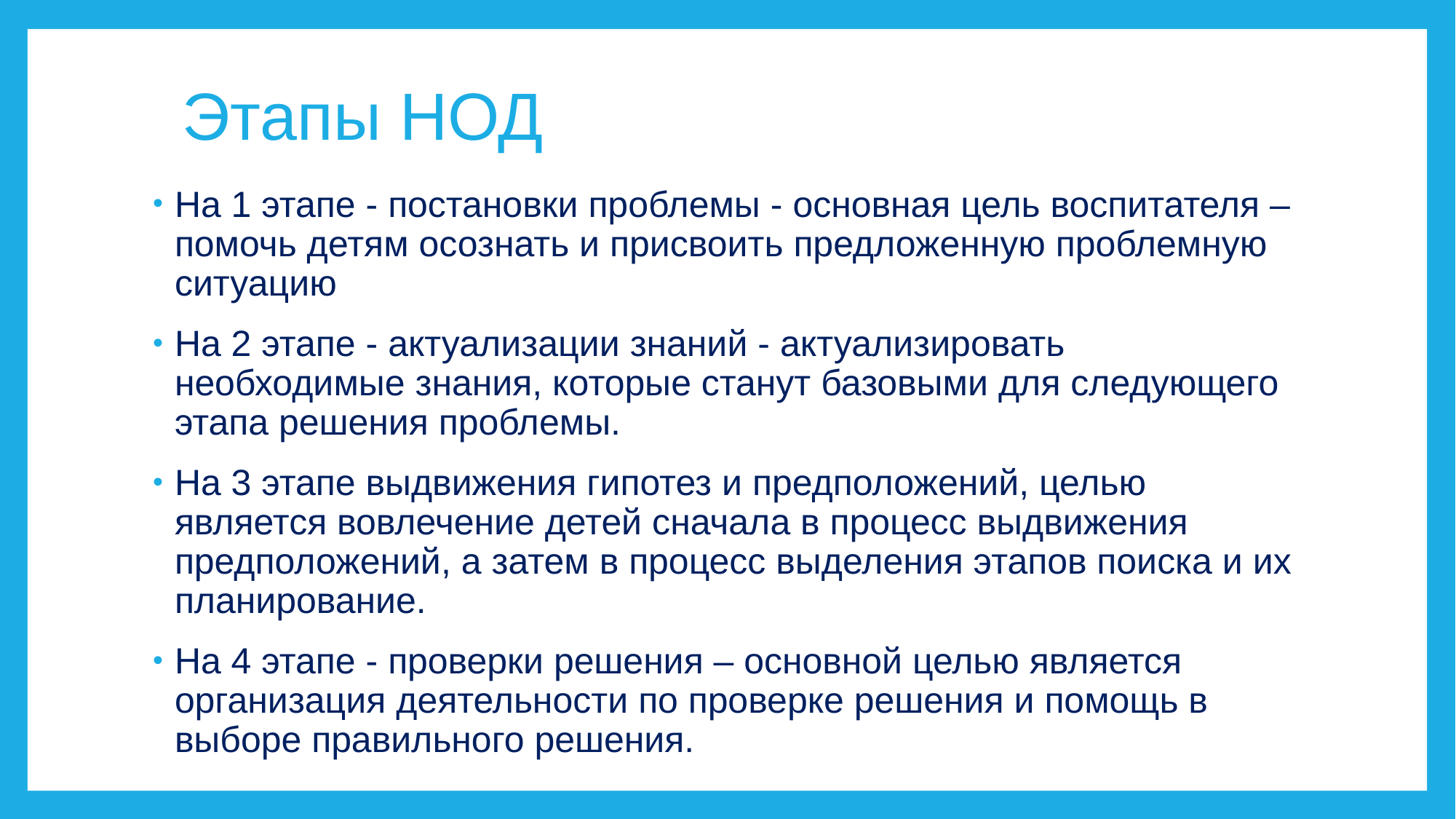

# Этапы НОД
На 1 этапе - постановки проблемы - основная цель воспитателя – помочь детям осознать и присвоить предложенную проблемную ситуацию
На 2 этапе - актуализации знаний - актуализировать необходимые знания, которые станут базовыми для следующего этапа решения проблемы.
На 3 этапе выдвижения гипотез и предположений, целью является вовлечение детей сначала в процесс выдвижения предположений, а затем в процесс выделения этапов поиска и их планирование.
На 4 этапе - проверки решения – основной целью является организация деятельности по проверке решения и помощь в выборе правильного решения.